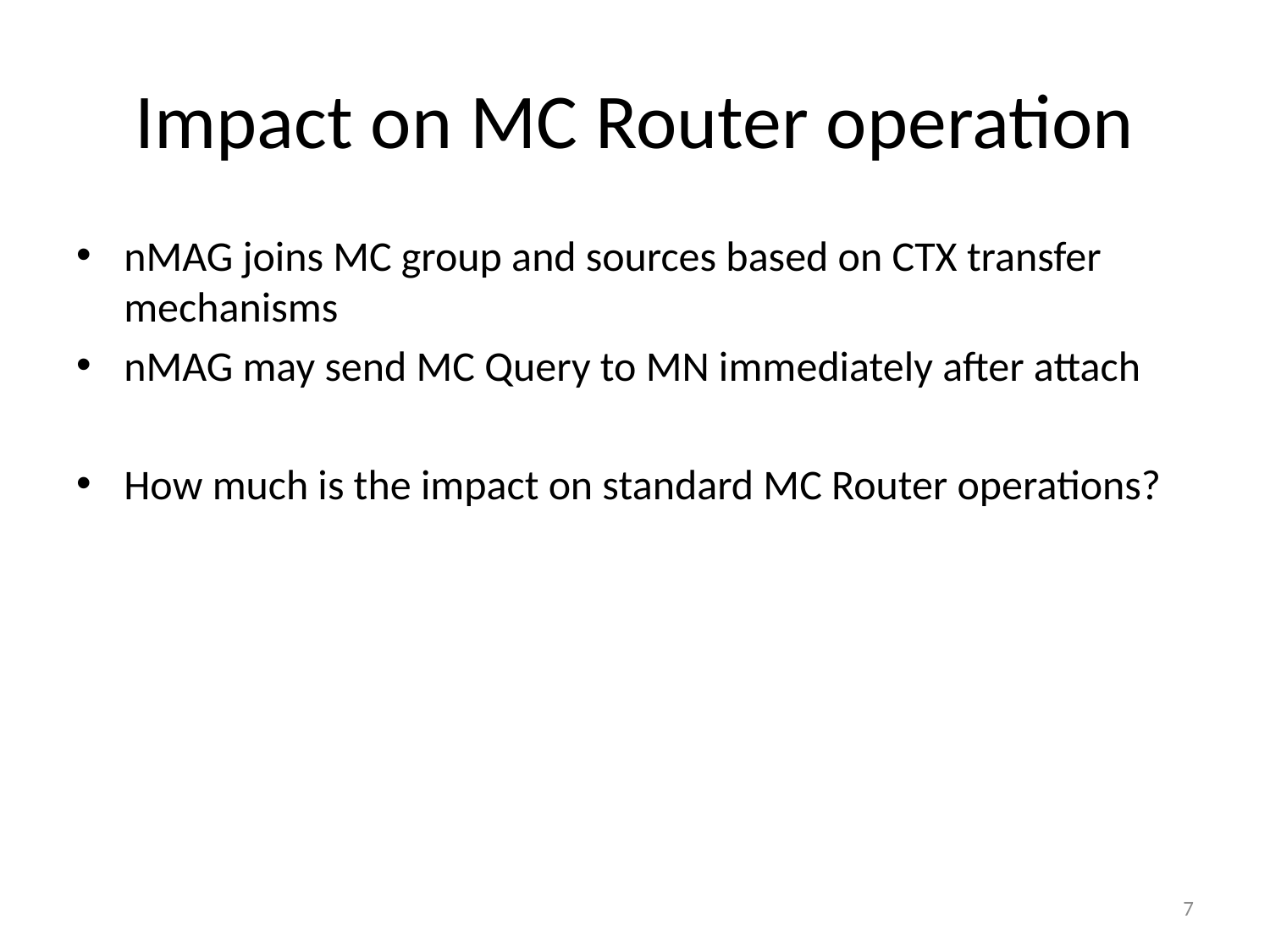

# Impact on MC Router operation
nMAG joins MC group and sources based on CTX transfer mechanisms
nMAG may send MC Query to MN immediately after attach

How much is the impact on standard MC Router operations?

7